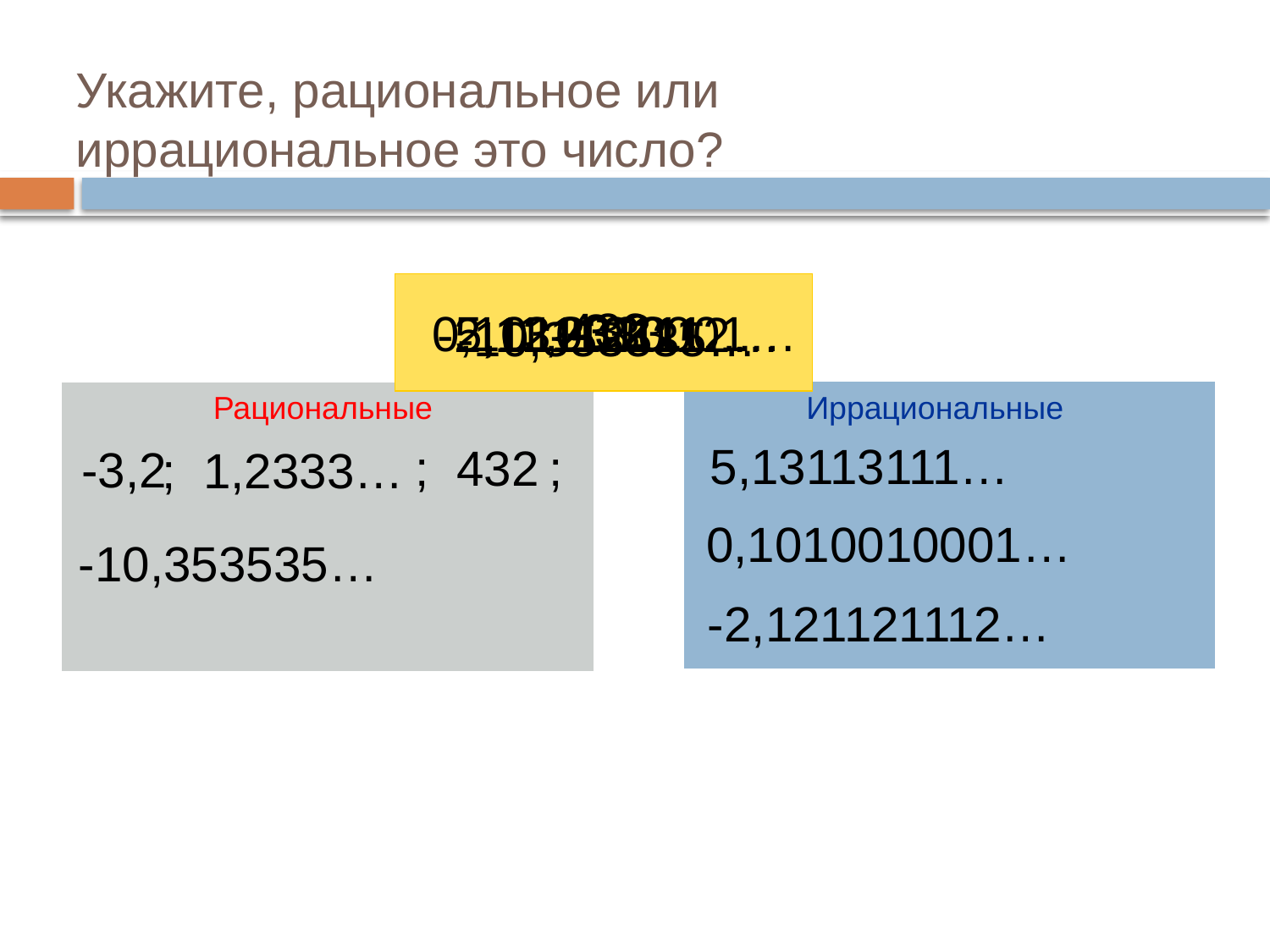

# Укажите, рациональное или иррациональное это число?

432
-3,2
0,1010010001…
5,13113111…
1,2333…
-2,121121112…
-10,353535…
Рациональные                                          Иррациональные

5,13113111…
;  432
;
-3,2
;  1,2333…
0,1010010001…
-10,353535…
-2,121121112…